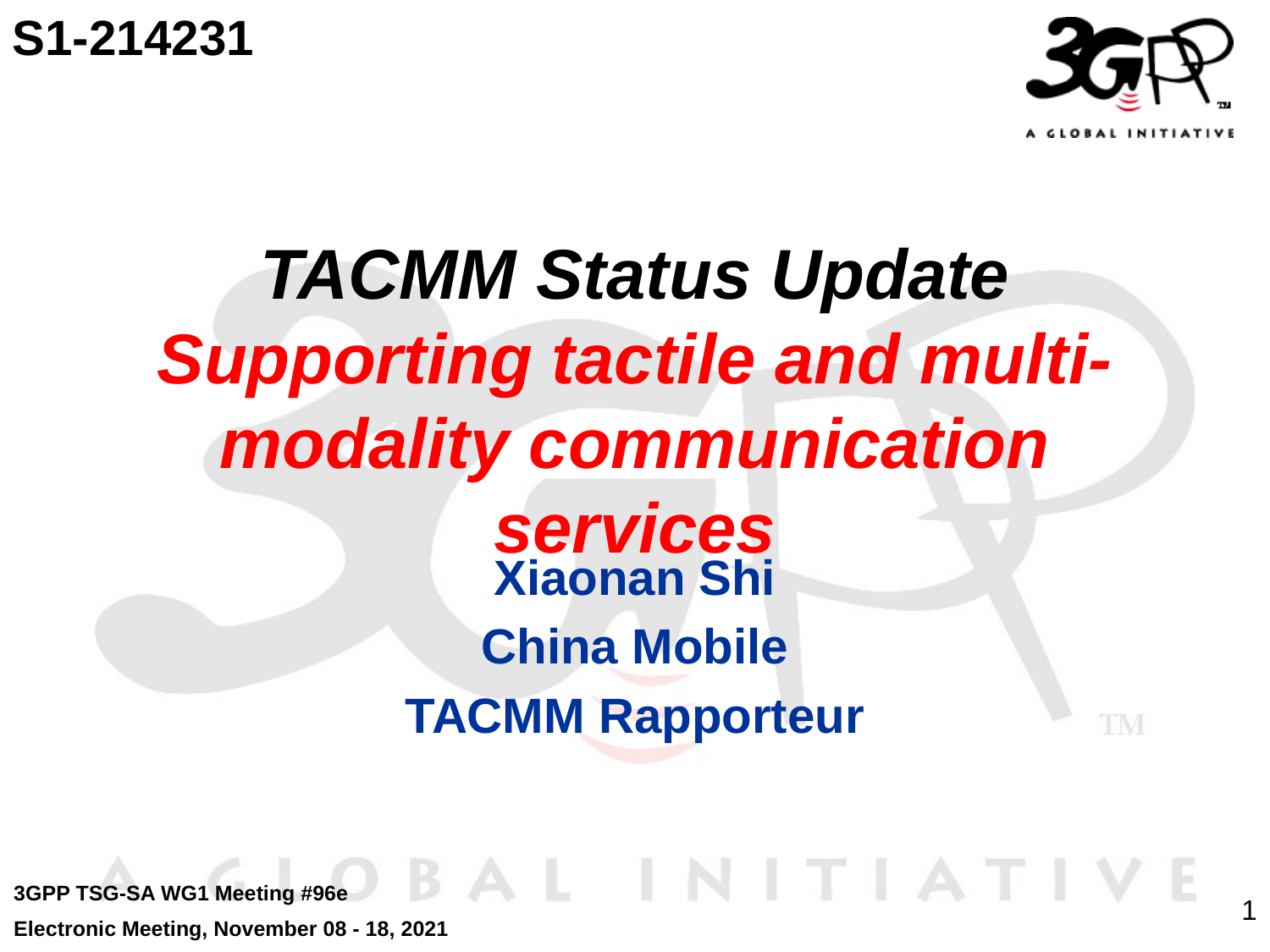

S1-214231
# TACMM Status Update Supporting tactile and multi-modality communication services
Xiaonan Shi
China Mobile
TACMM Rapporteur
3GPP TSG-SA WG1 Meeting #96e
Electronic Meeting, November 08 - 18, 2021
1